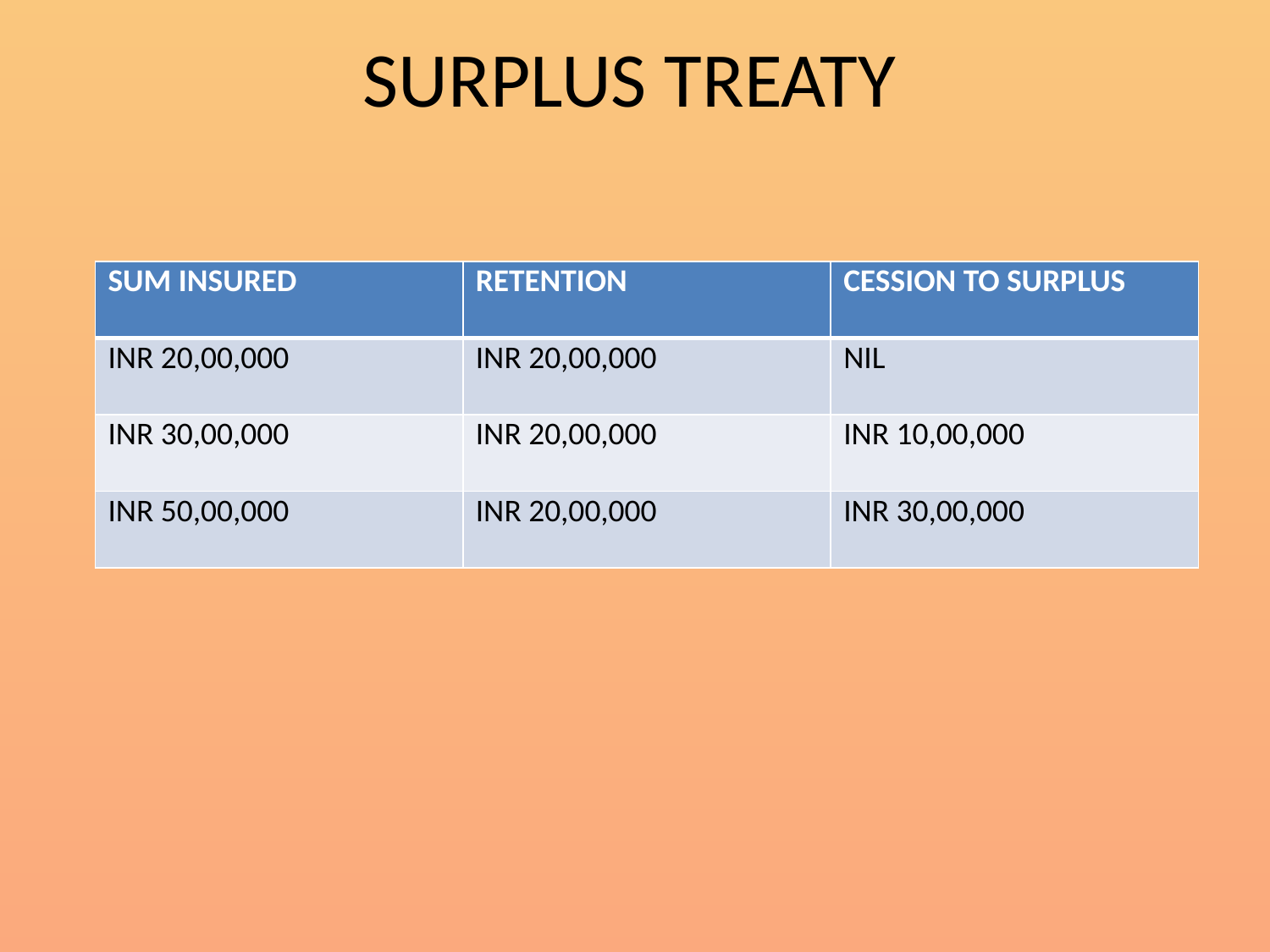

# SURPLUS TREATY
| SUM INSURED | RETENTION | CESSION TO SURPLUS |
| --- | --- | --- |
| INR 20,00,000 | INR 20,00,000 | NIL |
| INR 30,00,000 | INR 20,00,000 | INR 10,00,000 |
| INR 50,00,000 | INR 20,00,000 | INR 30,00,000 |